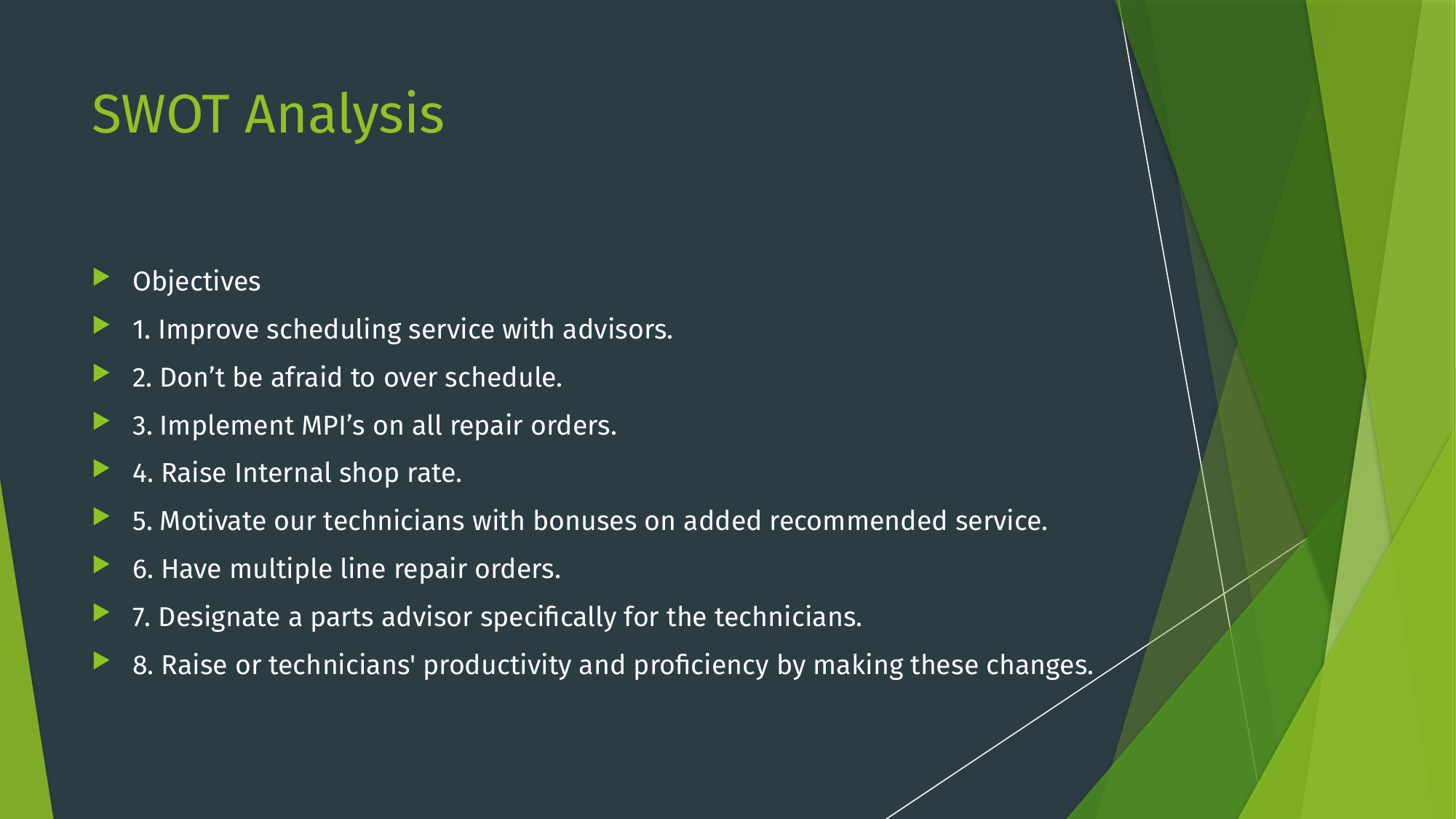

# SWOT Analysis
Objectives
1. Improve scheduling service with advisors.
2. Don’t be afraid to over schedule.
3. Implement MPI’s on all repair orders.
4. Raise Internal shop rate.
5. Motivate our technicians with bonuses on added recommended service.
6. Have multiple line repair orders.
7. Designate a parts advisor specifically for the technicians.
8. Raise or technicians' productivity and proficiency by making these changes.